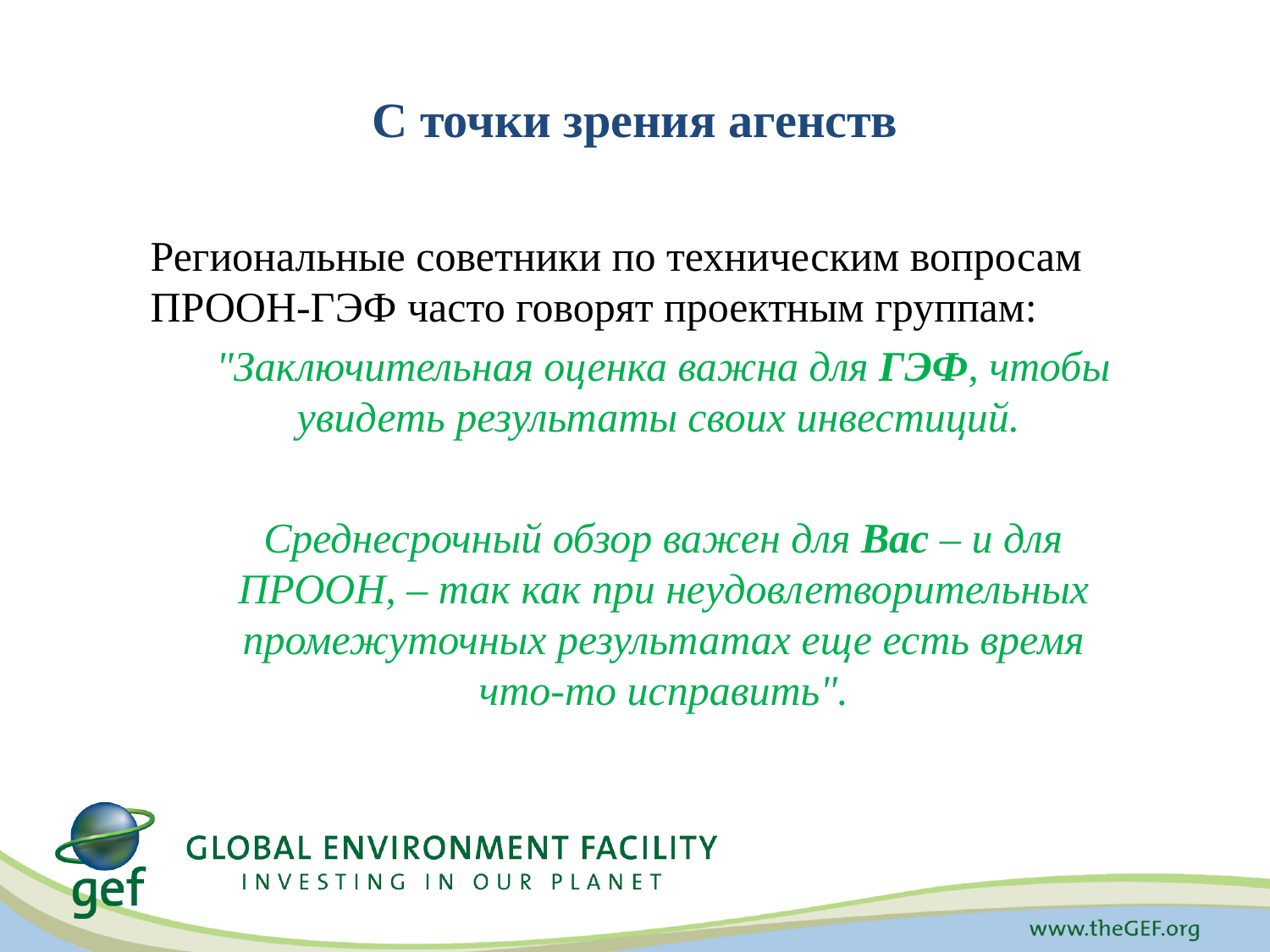

# С точки зрения агенств
Региональные советники по техническим вопросам ПРООН-ГЭФ часто говорят проектным группам:
"Заключительная оценка важна для ГЭФ, чтобы увидеть результаты своих инвестиций.

Среднесрочный обзор важен для Вас – и для ПРООН, – так как при неудовлетворительных промежуточных результатах еще есть время что-то исправить".